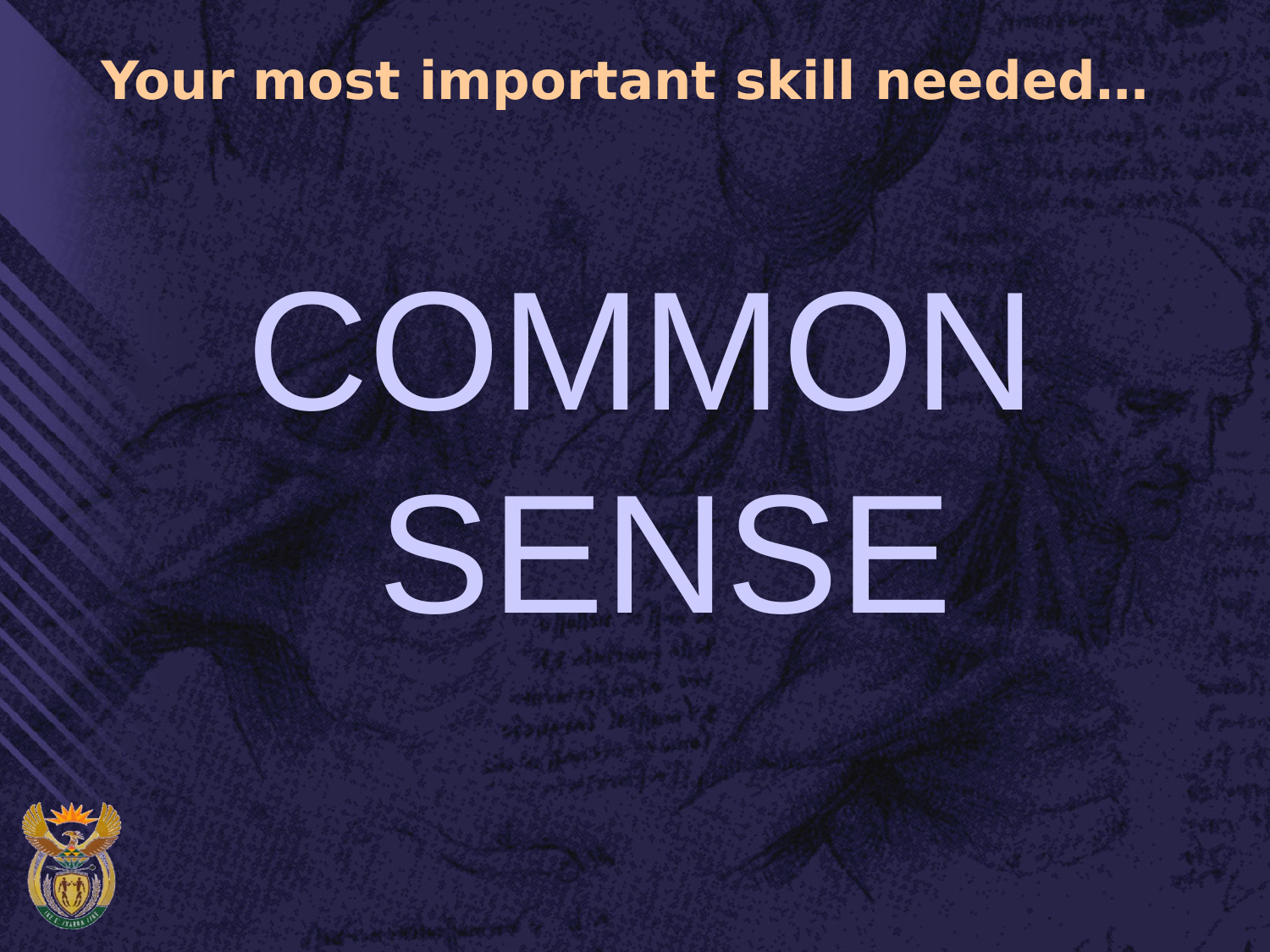

# Your most important skill needed…
COMMON SENSE